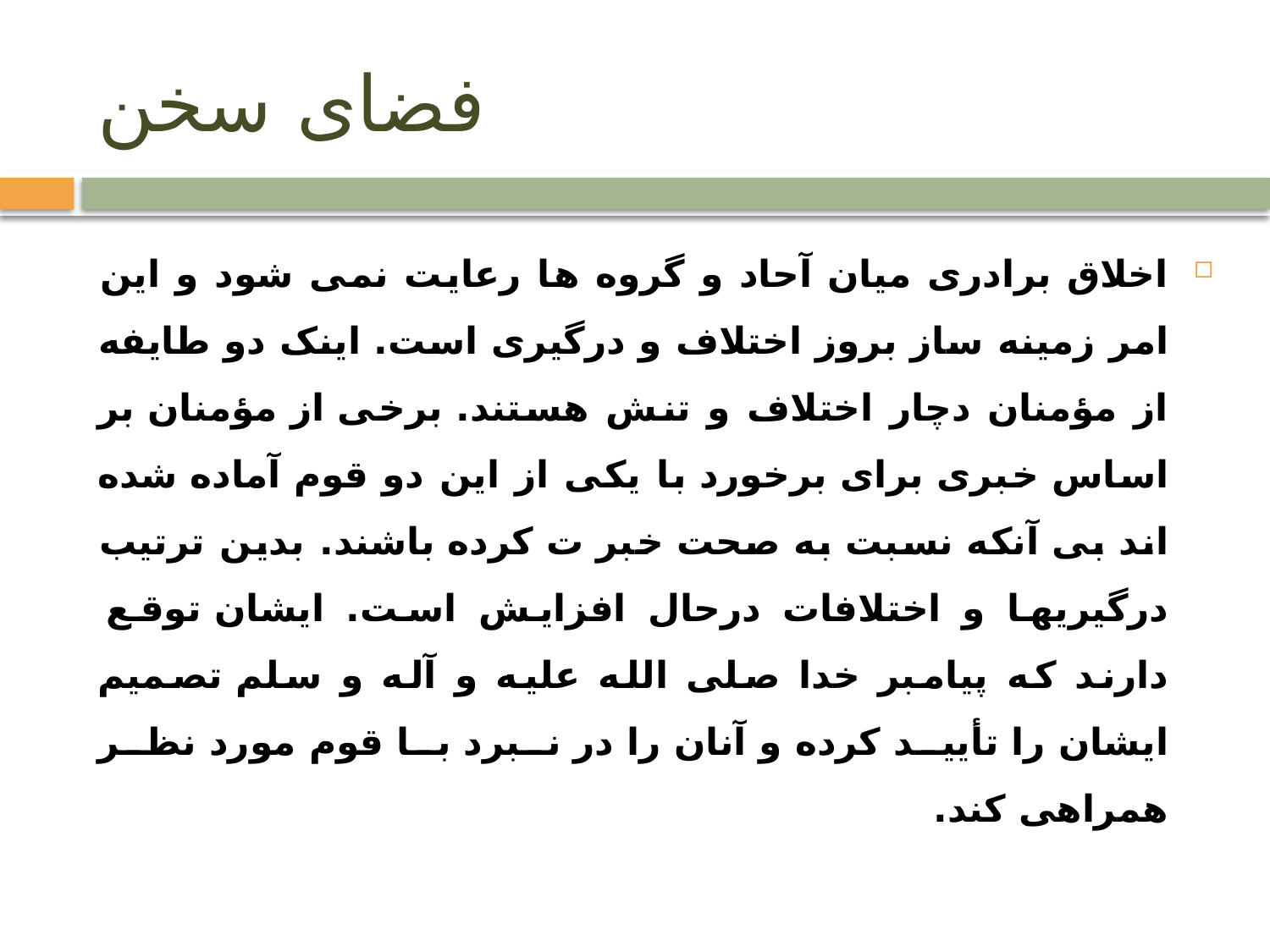

# فضای سخن
اخلاق برادری میان آحاد و گروه ها رعایت نمی شود و این امر زمینه ساز بروز اختلاف و درگیری است. اینک دو طایفه از مؤمنان دچار اختلاف و تنش هستند. برخی از مؤمنان بر اساس خبری برای برخورد با یکی از این دو قوم آماده شده اند بی آنکه نسبت به صحت خبر ت کرده باشند. بدین ترتیب درگیریها و اختلافات درحال افزایش است. ایشان توقع دارند که پیامبر خدا صلی الله علیه و آله و سلم تصمیم ایشان را تأیید کرده و آنان را در نبرد با قوم مورد نظر همراهی کند.